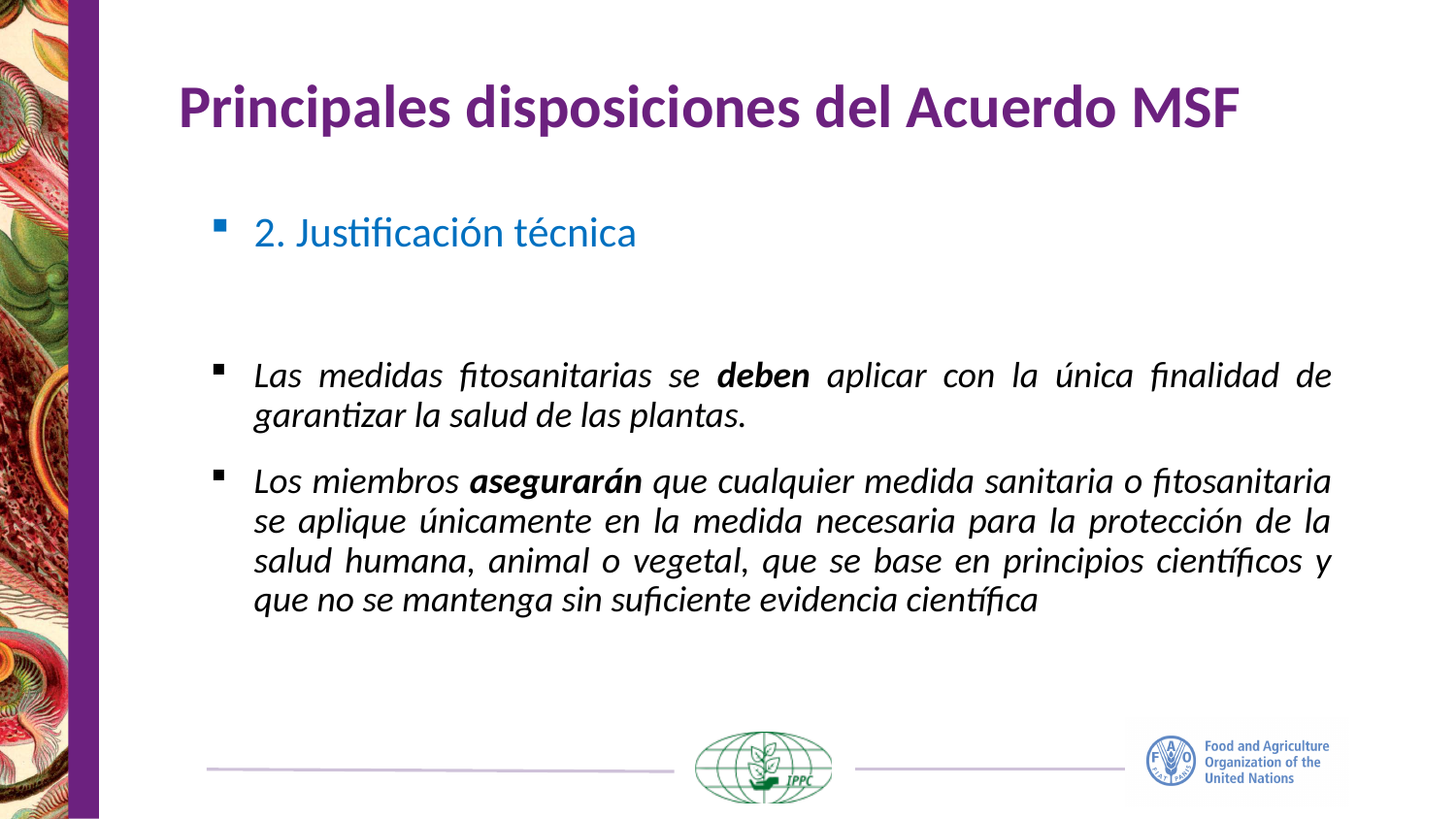

Principales disposiciones del Acuerdo MSF
2. Justificación técnica

Las medidas fitosanitarias se deben aplicar con la única finalidad de garantizar la salud de las plantas.
Los miembros asegurarán que cualquier medida sanitaria o fitosanitaria se aplique únicamente en la medida necesaria para la protección de la salud humana, animal o vegetal, que se base en principios científicos y que no se mantenga sin suficiente evidencia científica